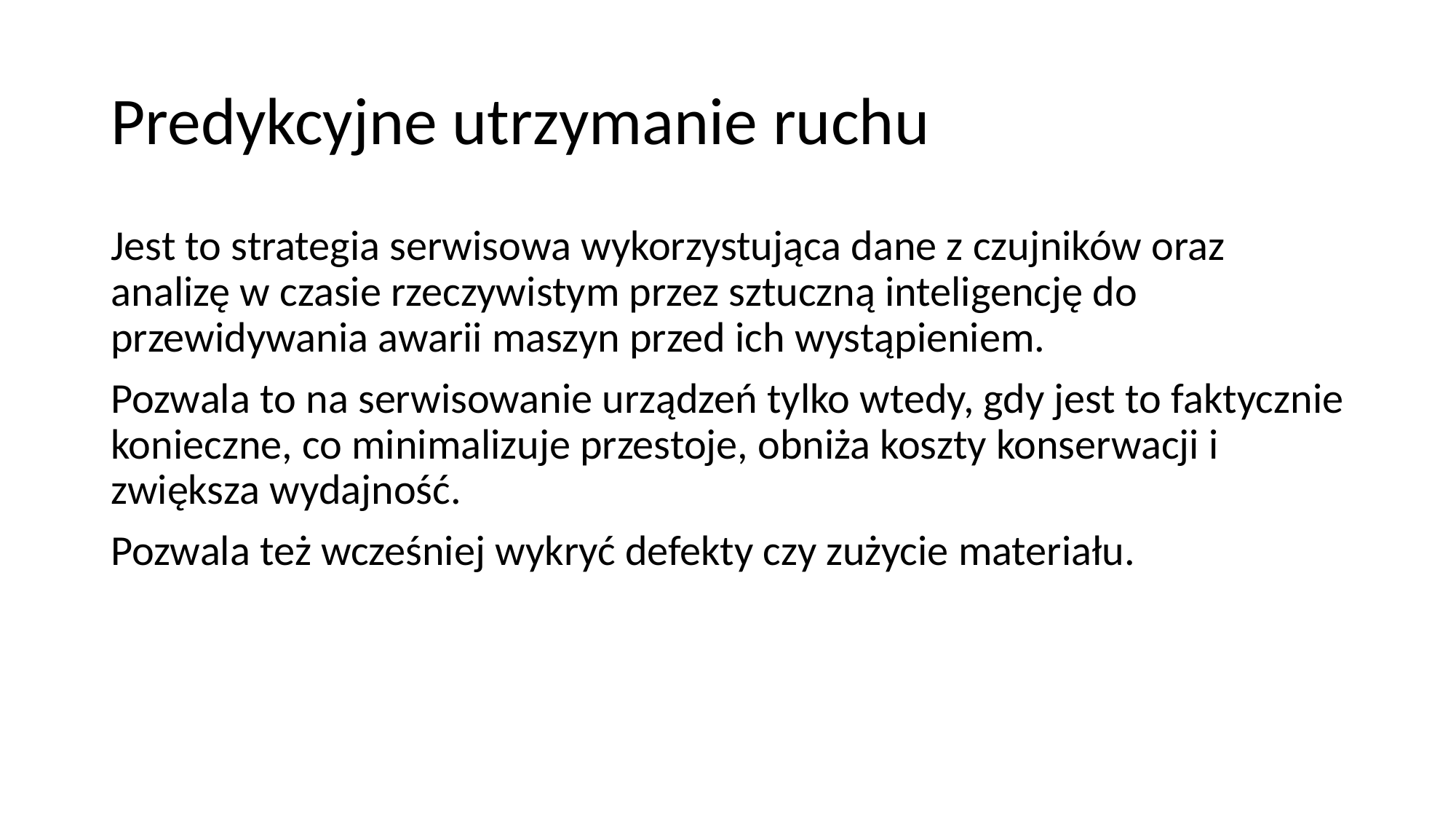

# Predykcyjne utrzymanie ruchu
Jest to strategia serwisowa wykorzystująca dane z czujników oraz analizę w czasie rzeczywistym przez sztuczną inteligencję do przewidywania awarii maszyn przed ich wystąpieniem.
Pozwala to na serwisowanie urządzeń tylko wtedy, gdy jest to faktycznie konieczne, co minimalizuje przestoje, obniża koszty konserwacji i zwiększa wydajność.
Pozwala też wcześniej wykryć defekty czy zużycie materiału.